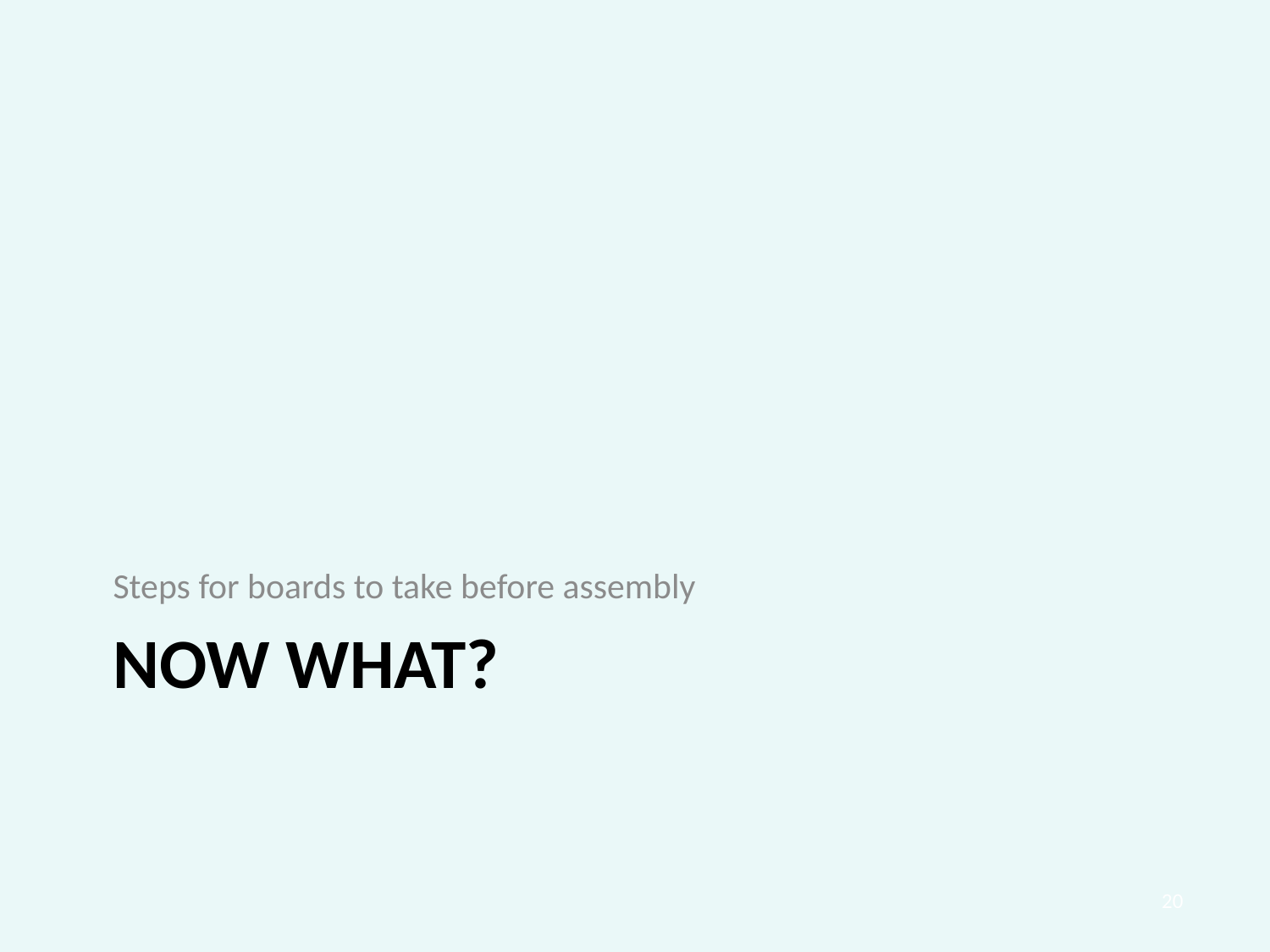

Steps for boards to take before assembly
# Now what?
20